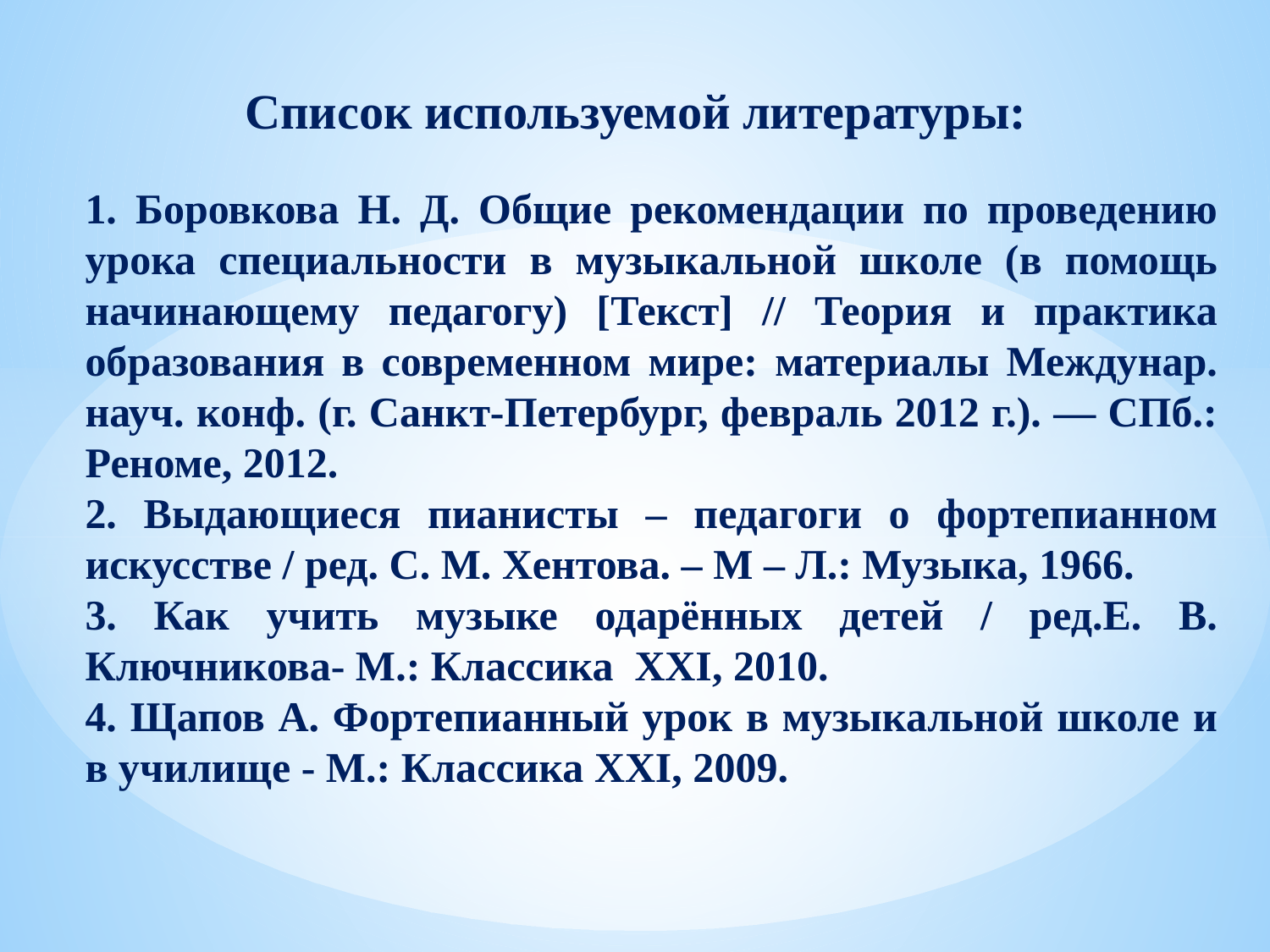

Список используемой литературы:

1. Боровкова Н. Д. Общие рекомендации по проведению урока специальности в музыкальной школе (в помощь начинающему педагогу) [Текст] // Теория и практика образования в современном мире: материалы Междунар. науч. конф. (г. Санкт-Петербург, февраль 2012 г.). — СПб.: Реноме, 2012.
2. Выдающиеся пианисты – педагоги о фортепианном искусстве / ред. С. М. Хентова. – М – Л.: Музыка, 1966.
3. Как учить музыке одарённых детей / ред.Е. В. Ключникова- М.: Классика  XXI, 2010.
4. Щапов А. Фортепианный урок в музыкальной школе и в училище - М.: Классика XXI, 2009.